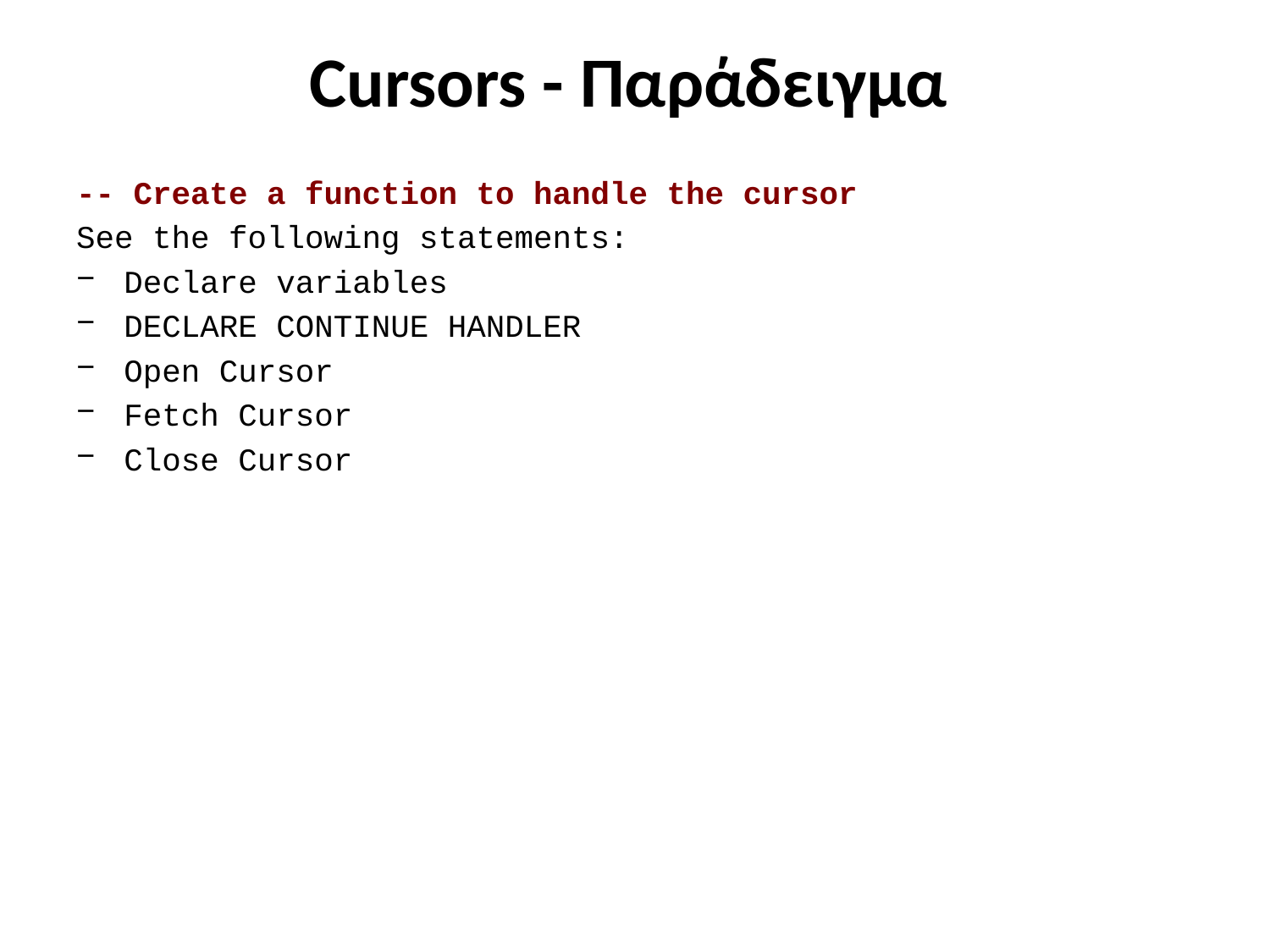

# Cursors - Παράδειγμα
-- Create a function to handle the cursor
See the following statements:
Declare variables
DECLARE CONTINUE HANDLER
Open Cursor
Fetch Cursor
Close Cursor